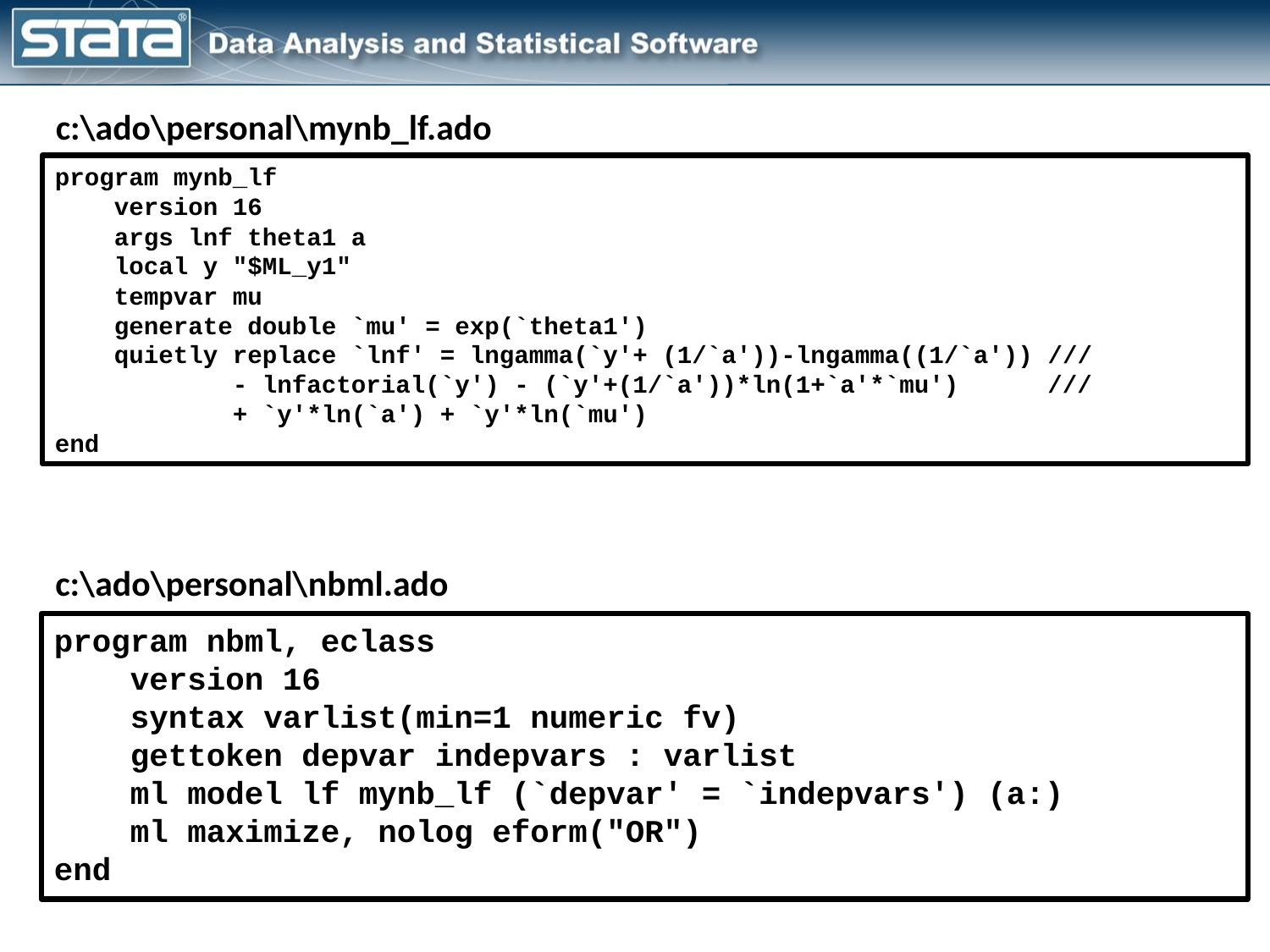

c:\ado\personal\mynb_lf.ado
program mynb_lf
    version 16
    args lnf theta1 a
    local y "$ML_y1"
    tempvar mu
    generate double `mu' = exp(`theta1')
    quietly replace `lnf' = lngamma(`y'+ (1/`a'))-lngamma((1/`a')) ///
            - lnfactorial(`y') - (`y'+(1/`a'))*ln(1+`a'*`mu')      ///
            + `y'*ln(`a') + `y'*ln(`mu')
end
c:\ado\personal\nbml.ado
program nbml, eclass
    version 16
    syntax varlist(min=1 numeric fv)
    gettoken depvar indepvars : varlist
    ml model lf mynb_lf (`depvar' = `indepvars') (a:)
    ml maximize, nolog eform("OR")
end